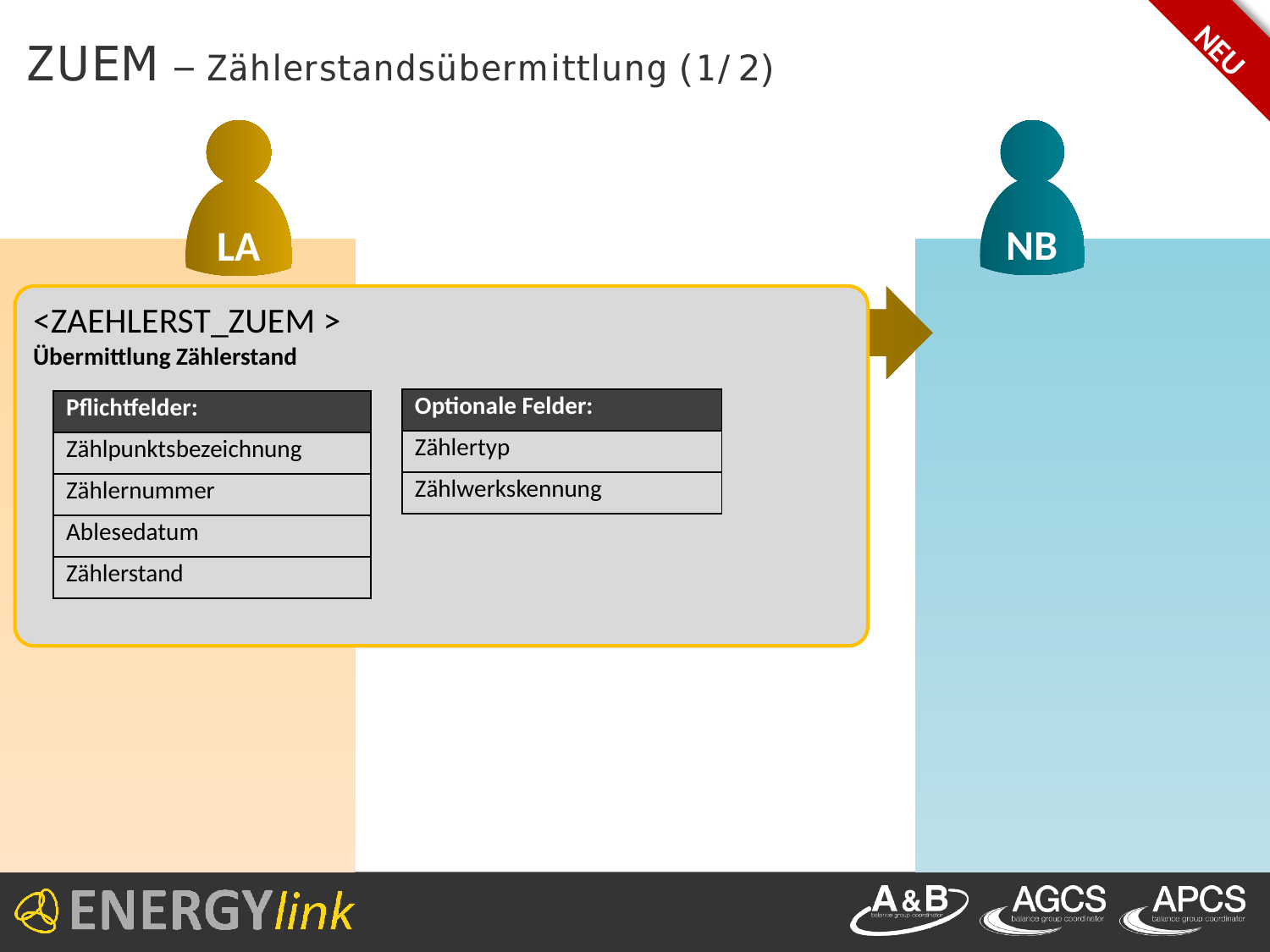

NEU
# ZUEM – Zählerstandsübermittlung (1/2)
LA
NB

<ZAEHLERST_ZUEM >
Übermittlung Zählerstand

„Zählerstandsmeldung“ <ZAEHLERST_ZUEM>
| Optionale Felder: |
| --- |
| Zählertyp |
| Zählwerkskennung |
| Pflichtfelder: |
| --- |
| Zählpunktsbezeichnung |
| Zählernummer |
| Ablesedatum |
| Zählerstand |